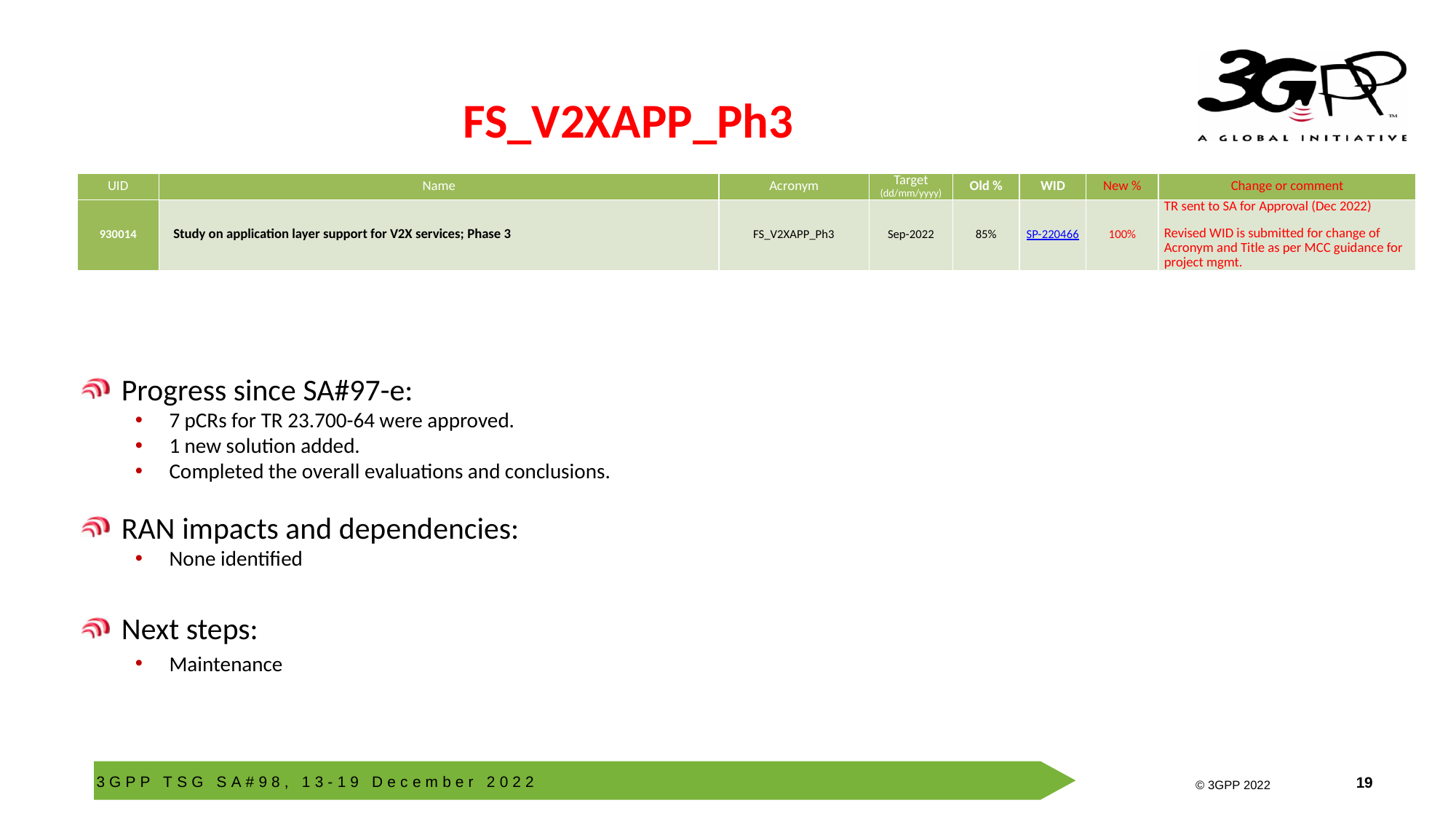

# FS_V2XAPP_Ph3
| UID | Name | Acronym | Target (dd/mm/yyyy) | Old % | WID | New % | Change or comment |
| --- | --- | --- | --- | --- | --- | --- | --- |
| 930014 | Study on application layer support for V2X services; Phase 3 | FS\_V2XAPP\_Ph3 | Sep-2022 | 85% | SP-220466 | 100% | TR sent to SA for Approval (Dec 2022) Revised WID is submitted for change of Acronym and Title as per MCC guidance for project mgmt. |
Progress since SA#97-e:
7 pCRs for TR 23.700-64 were approved.
1 new solution added.
Completed the overall evaluations and conclusions.

RAN impacts and dependencies:
None identified

Next steps:
Maintenance